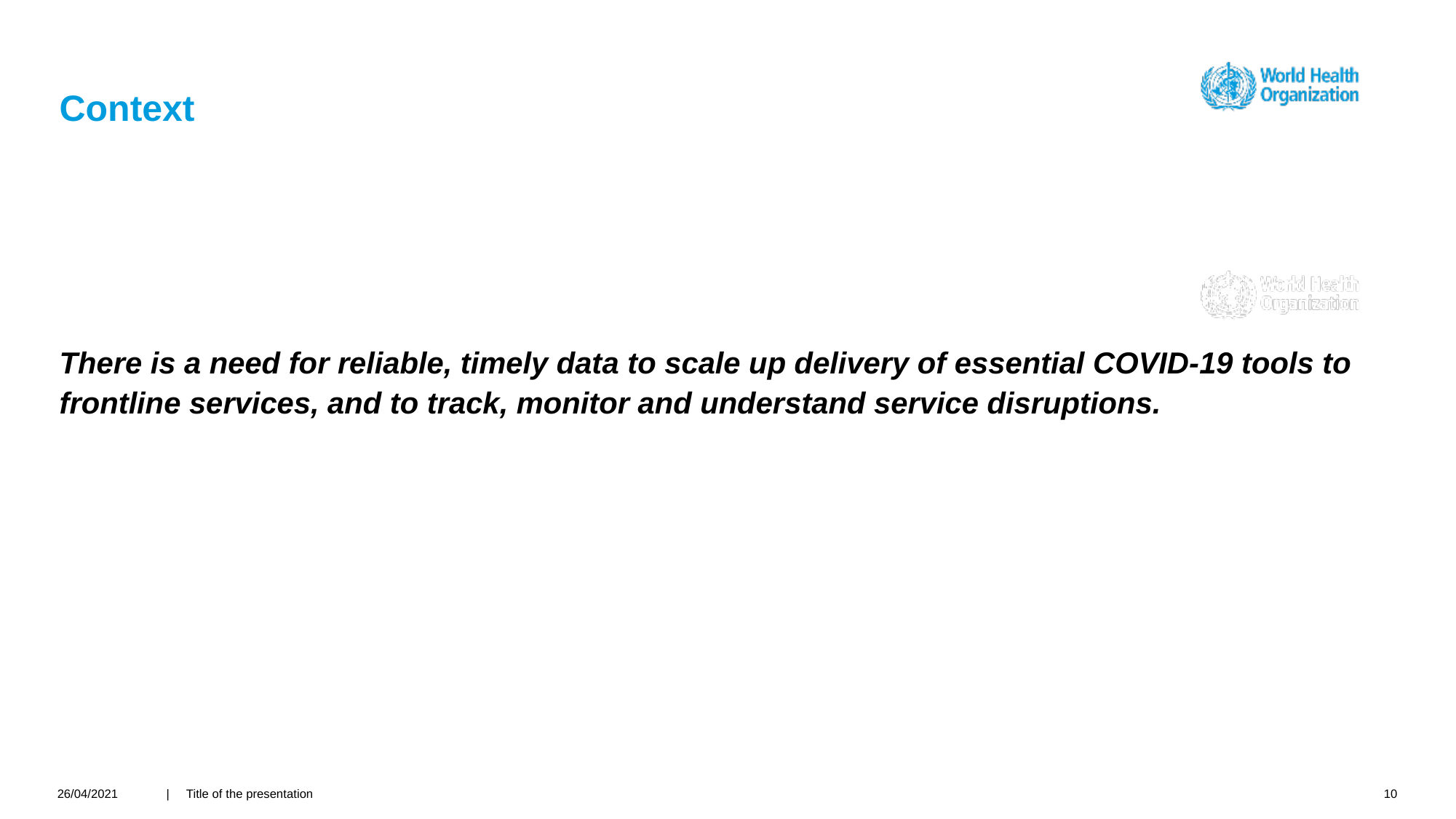

# Context

There is a need for reliable, timely data to scale up delivery of essential COVID-19 tools to frontline services, and to track, monitor and understand service disruptions.

26/04/2021
|     Title of the presentation
10